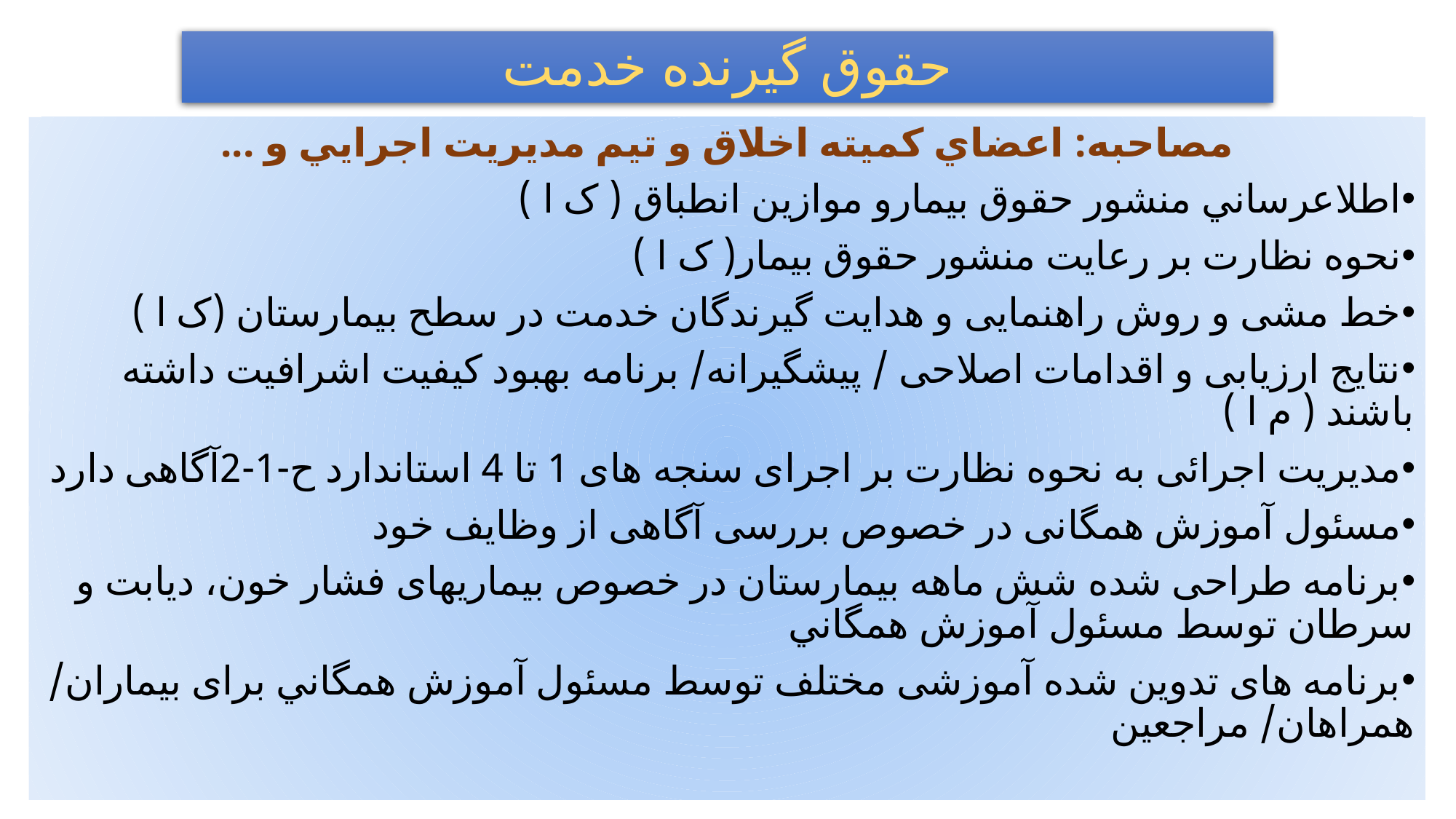

# حقوق گيرنده خدمت
مصاحبه: اعضاي کميته اخلاق و تيم مديريت اجرايي و ...
اطلاعرساني منشور حقوق بيمارو موازين انطباق ( ک ا )
نحوه نظارت بر رعايت منشور حقوق بيمار( ک ا )
خط مشی و روش راهنمایی و هدایت گیرندگان خدمت در سطح بیمارستان (ک ا )
نتایج ارزیابی و اقدامات اصلاحی / پیشگیرانه/ برنامه بهبود کیفیت اشرافیت داشته باشند ( م ا )
مدیریت اجرائی به نحوه نظارت بر اجرای سنجه های 1 تا 4 استاندارد ح-1-2آگاهی دارد
مسئول آموزش همگانی در خصوص بررسی آگاهی از وظایف خود
برنامه طراحی شده شش ماهه بیمارستان در خصوص بیماریهای فشار خون، دیابت و سرطان توسط مسئول آموزش همگاني
برنامه های تدوین شده آموزشی مختلف توسط مسئول آموزش همگاني برای بیماران/ همراهان/ مراجعین